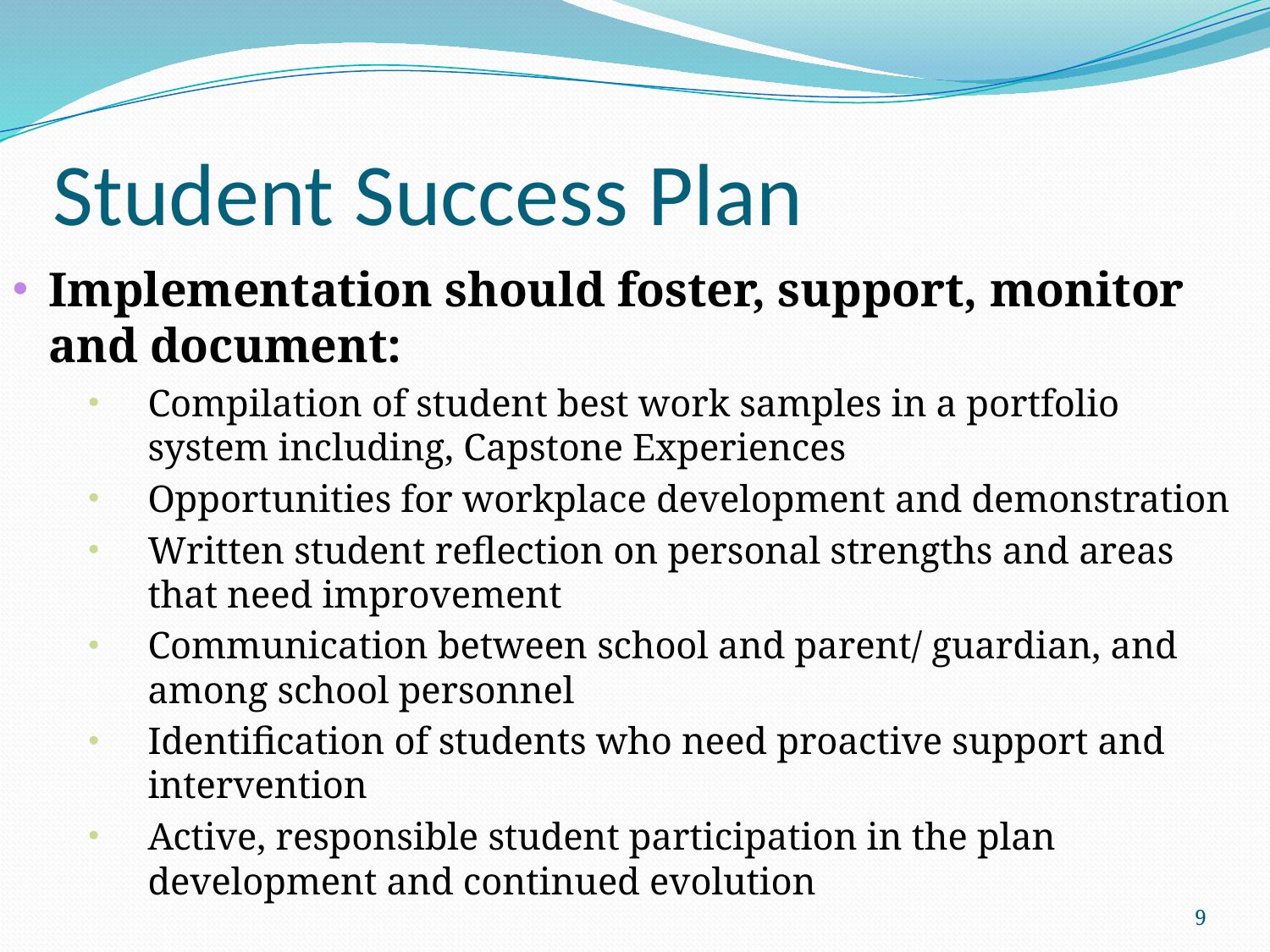

# Student Success Plan
Implementation should foster, support, monitor and document:
Compilation of student best work samples in a portfolio system including, Capstone Experiences
Opportunities for workplace development and demonstration
Written student reflection on personal strengths and areas that need improvement
Communication between school and parent/ guardian, and among school personnel
Identification of students who need proactive support and intervention
Active, responsible student participation in the plan development and continued evolution

9